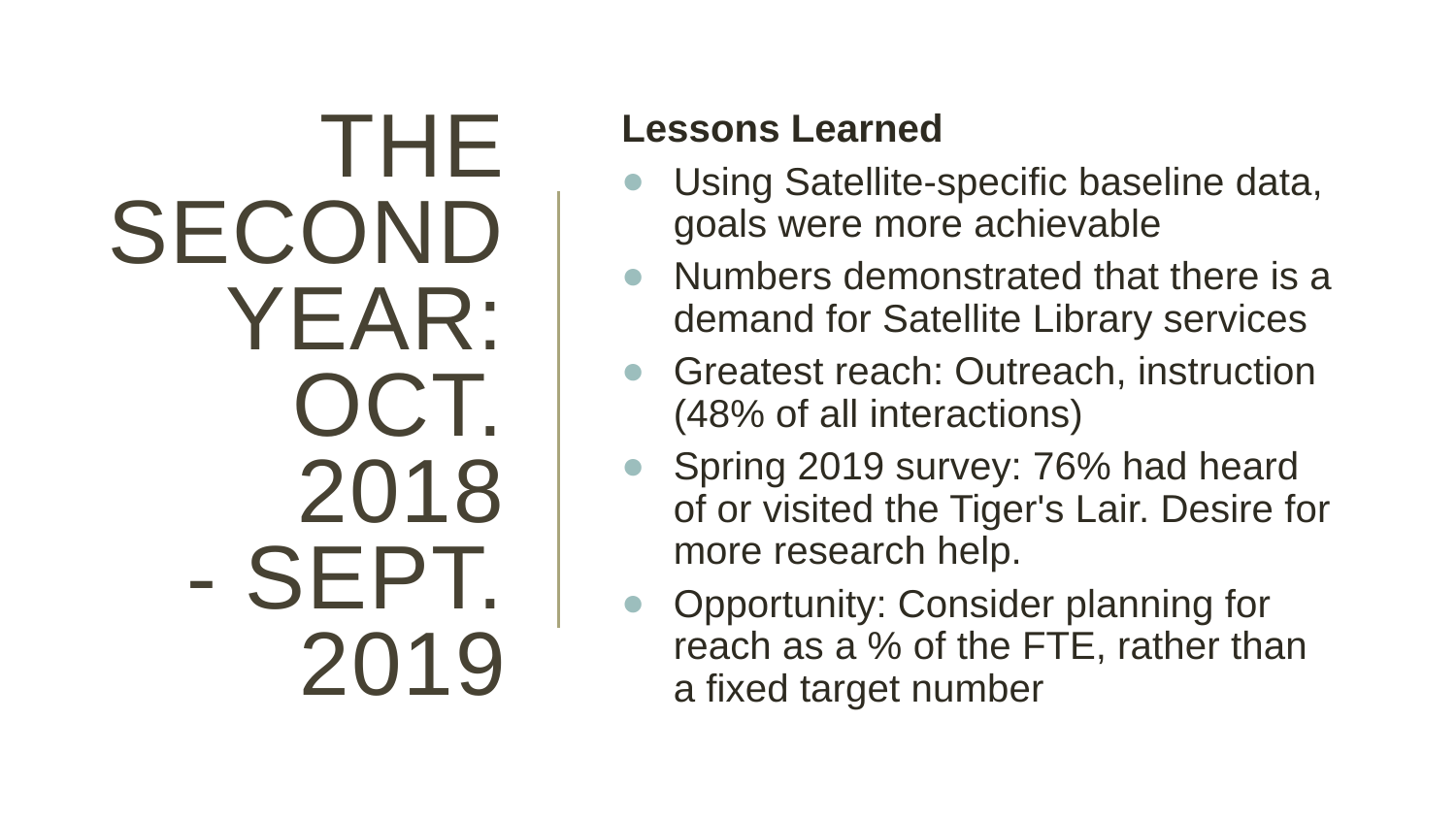

Lessons Learned
Using Satellite-specific baseline data, goals were more achievable
Numbers demonstrated that there is a demand for Satellite Library services
Greatest reach: Outreach, instruction (48% of all interactions)
Spring 2019 survey: 76% had heard of or visited the Tiger's Lair. Desire for more research help.
Opportunity: Consider planning for reach as a % of the FTE, rather than a fixed target number
# The Second Year: Oct. 2018 - Sept. 2019